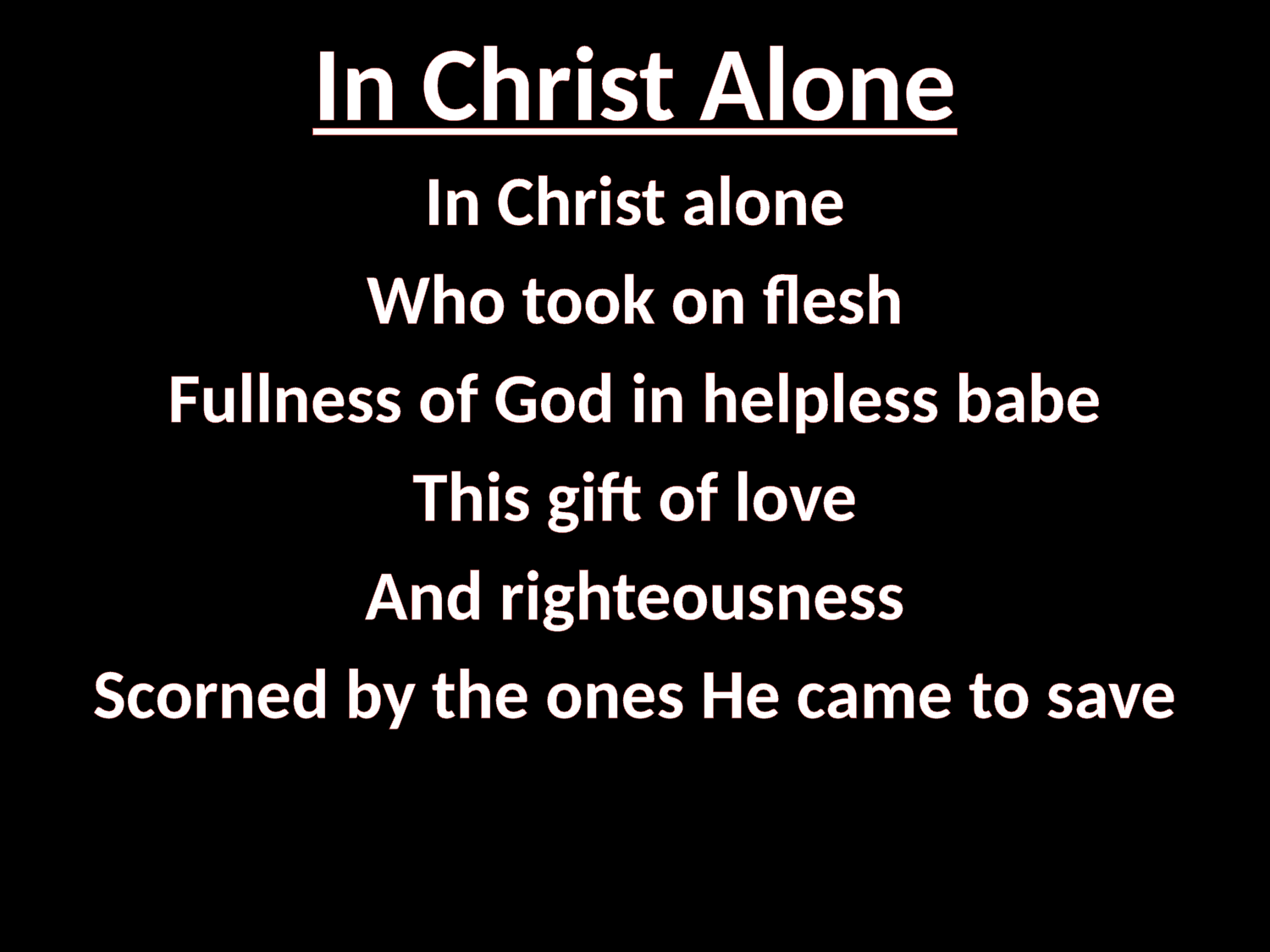

# In Christ Alone
In Christ alone
Who took on flesh
Fullness of God in helpless babe
This gift of love
And righteousness
Scorned by the ones He came to save